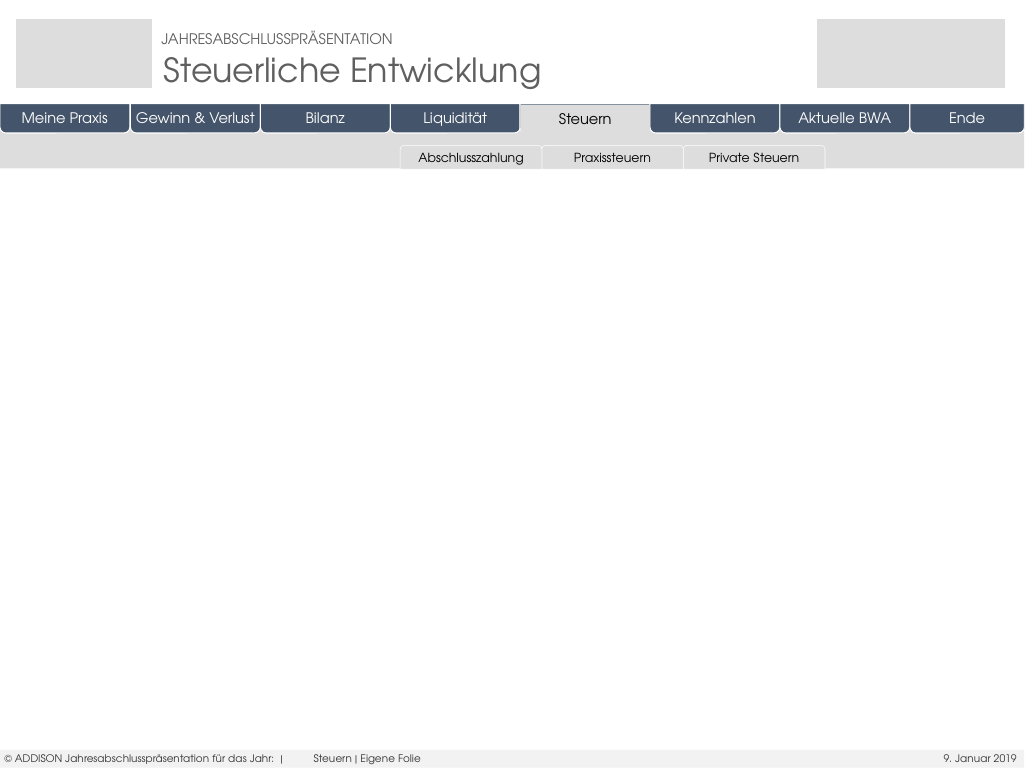

|  |  |  |  |
| --- | --- | --- | --- |
Abschlusszahlung
Praxissteuern
Private Steuern
Eigene Folien
# Steuern | Eigene Folie
© ADDISON Jahresabschlusspräsentation für das Jahr:  |